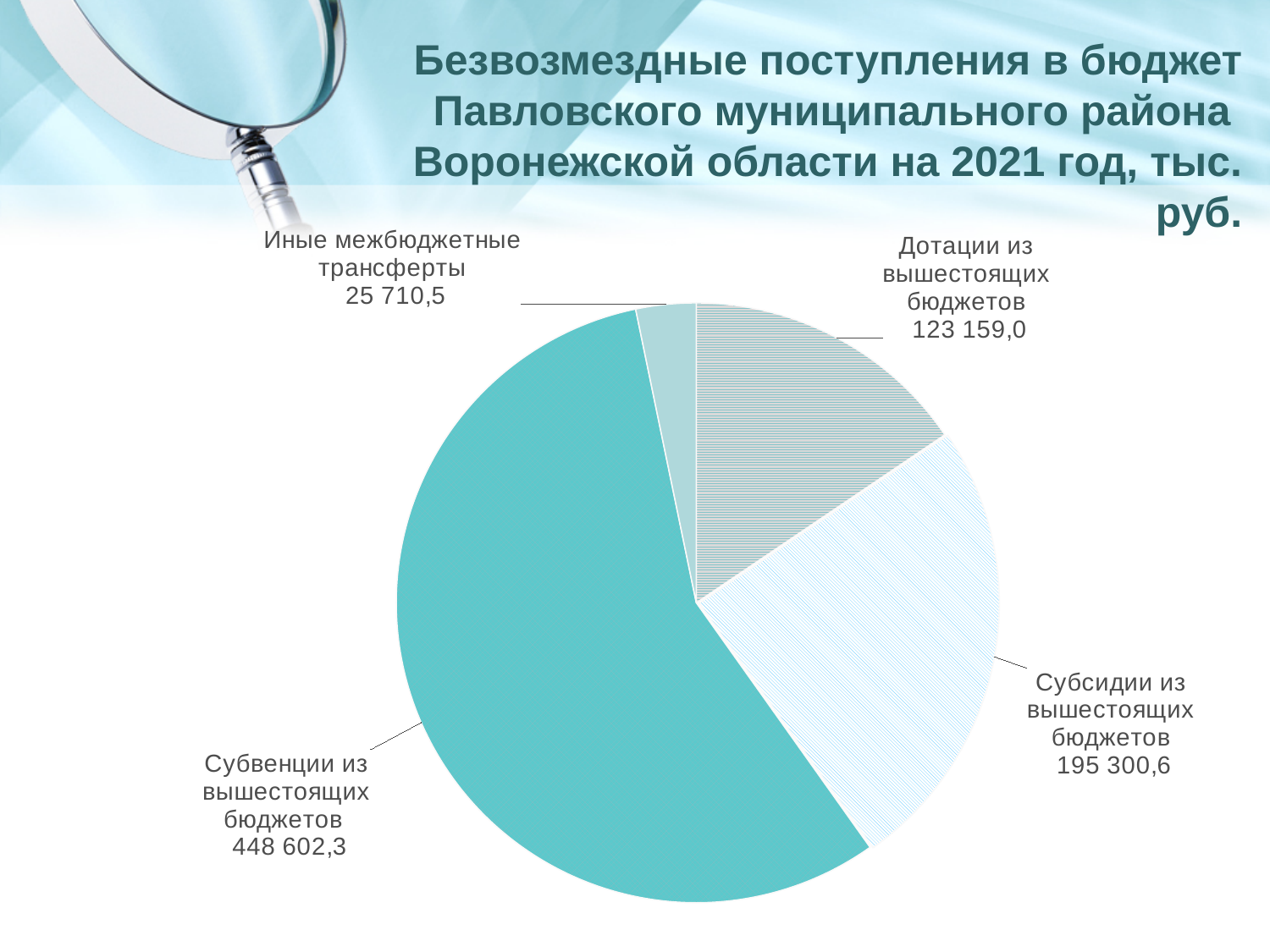

Безвозмездные поступления в бюджет Павловского муниципального района  Воронежской области на 2021 год, тыс. руб.

### Chart

| Category | Безвозмездные поступления в бюджет Павловского муниципального района на 2020 год, тыс. руб. |
|---|---|
| Дотации из вышестоящих бюджетов | 123159.0 |
| Субсидии из вышестоящих бюджетов | 195300.6 |
| Субвенции из вышестоящих бюджетов | 448602.3 |
| Иные межбюджетные трансферты | 25710.5 |